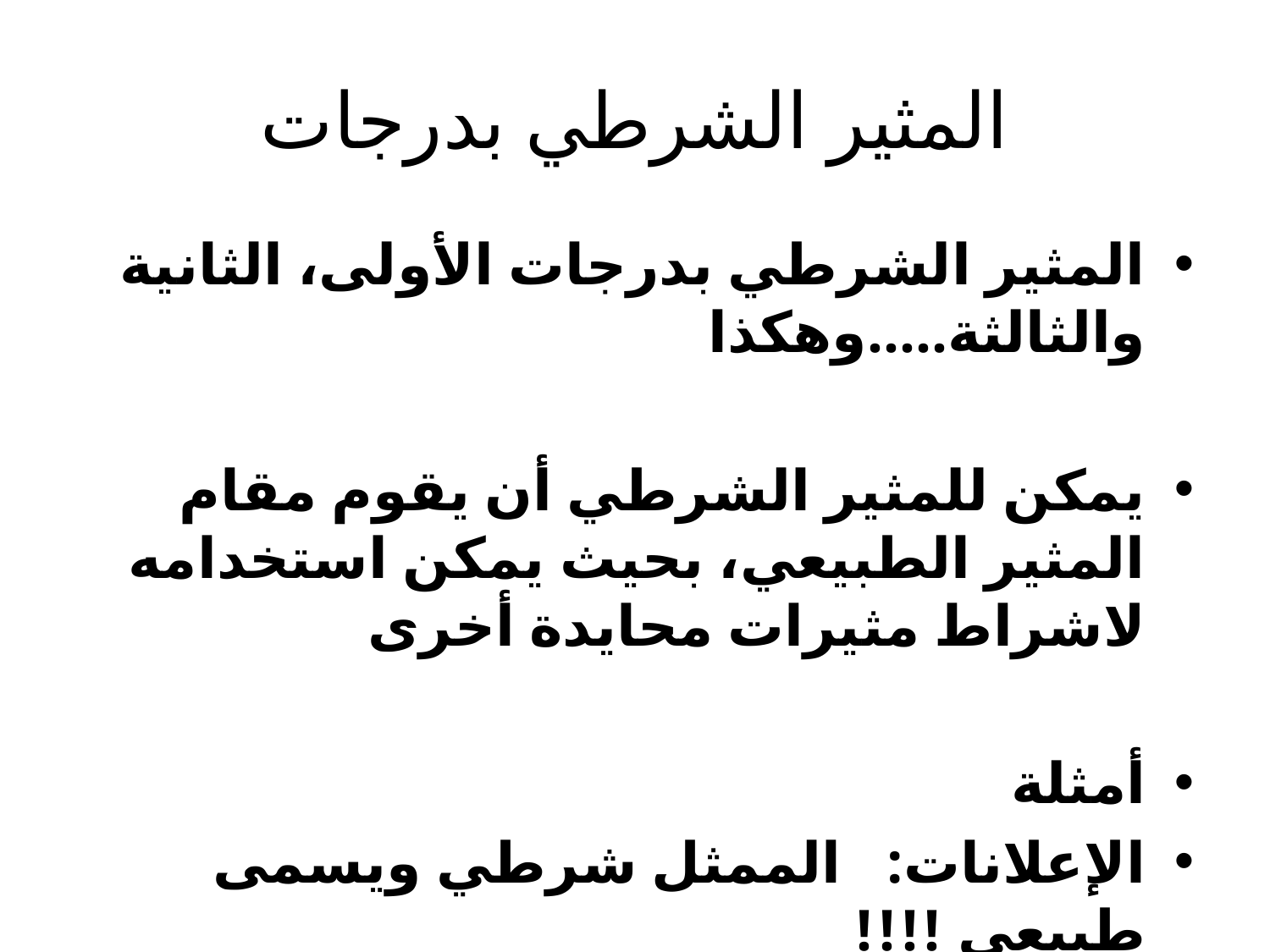

# المثير الشرطي بدرجات
المثير الشرطي بدرجات الأولى، الثانية والثالثة.....وهكذا

يمكن للمثير الشرطي أن يقوم مقام المثير الطبيعي، بحيث يمكن استخدامه لاشراط مثيرات محايدة أخرى

أمثلة
الإعلانات:   الممثل شرطي ويسمى طبيعي !!!!